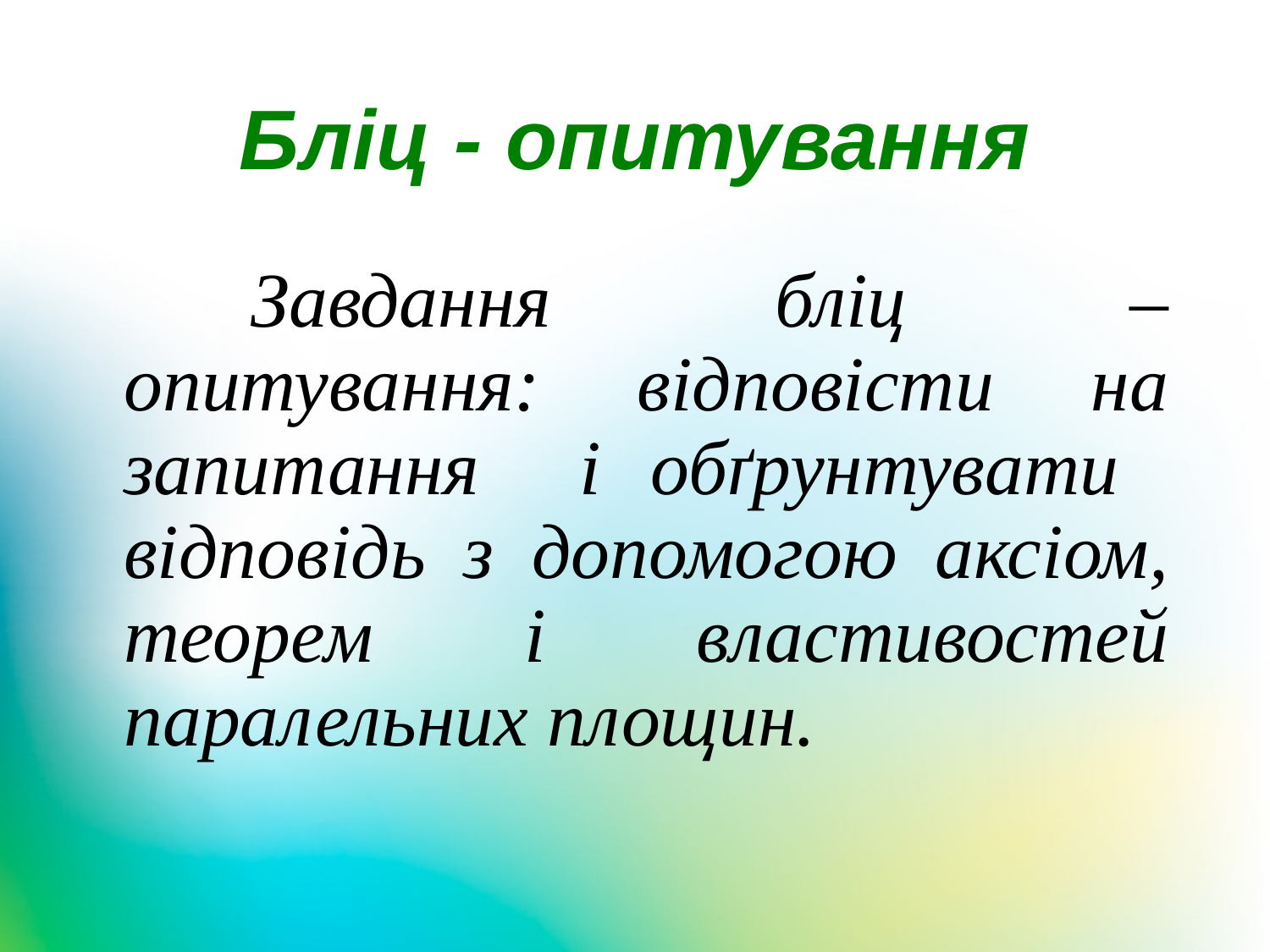

# Бліц - опитування
		Завдання бліц – опитування: відповісти на запитання  і обґрунтувати  відповідь з допомогою аксіом, теорем і властивостей паралельних площин.